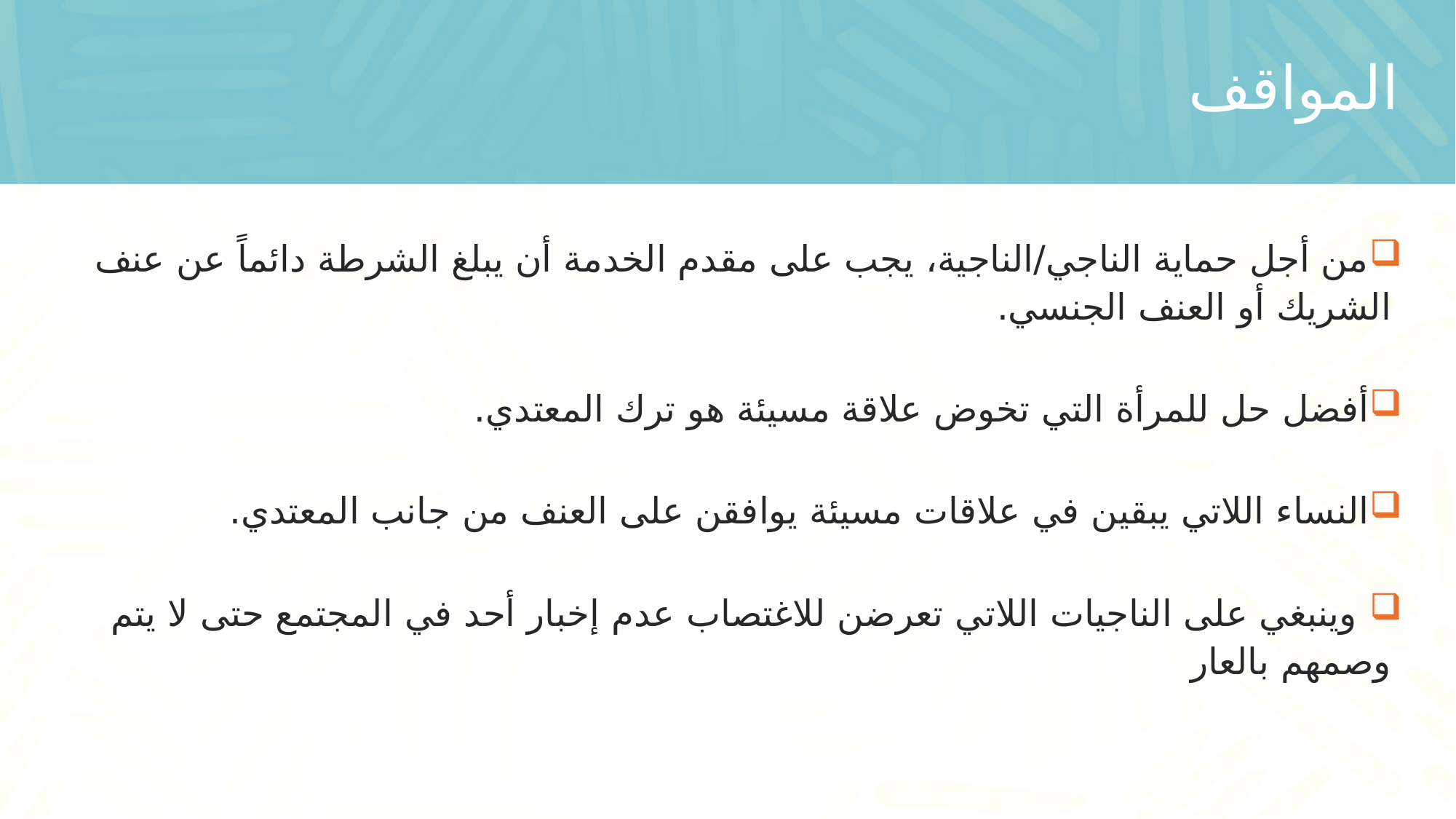

# المواقف
من أجل حماية الناجي/الناجية، يجب على مقدم الخدمة أن يبلغ الشرطة دائماً عن عنف الشريك أو العنف الجنسي.

أفضل حل للمرأة التي تخوض علاقة مسيئة هو ترك المعتدي.

النساء اللاتي يبقين في علاقات مسيئة يوافقن على العنف من جانب المعتدي.

 وينبغي على الناجيات اللاتي تعرضن للاغتصاب عدم إخبار أحد في المجتمع حتى لا يتم وصمهم بالعار